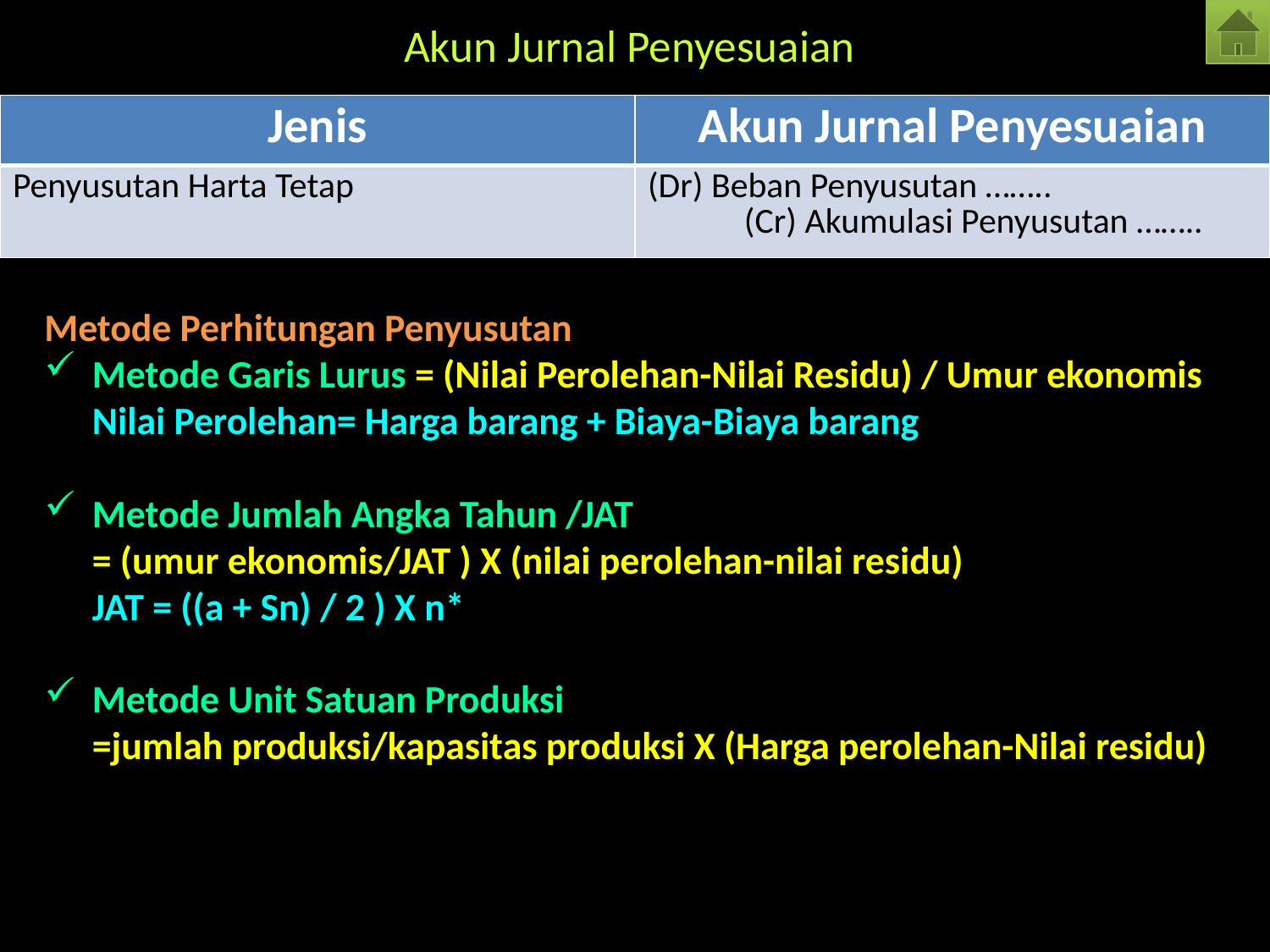

# Akun Jurnal Penyesuaian
| Jenis | Akun Jurnal Penyesuaian |
| --- | --- |
| Penyusutan Harta Tetap | (Dr) Beban Penyusutan …….. (Cr) Akumulasi Penyusutan …….. |
Metode Perhitungan Penyusutan
Metode Garis Lurus = (Nilai Perolehan-Nilai Residu) / Umur ekonomis
	Nilai Perolehan= Harga barang + Biaya-Biaya barang

Metode Jumlah Angka Tahun /JAT
	= (umur ekonomis/JAT ) X (nilai perolehan-nilai residu)
	JAT = ((a + Sn) / 2 ) X n*

Metode Unit Satuan Produksi
	=jumlah produksi/kapasitas produksi X (Harga perolehan-Nilai residu)